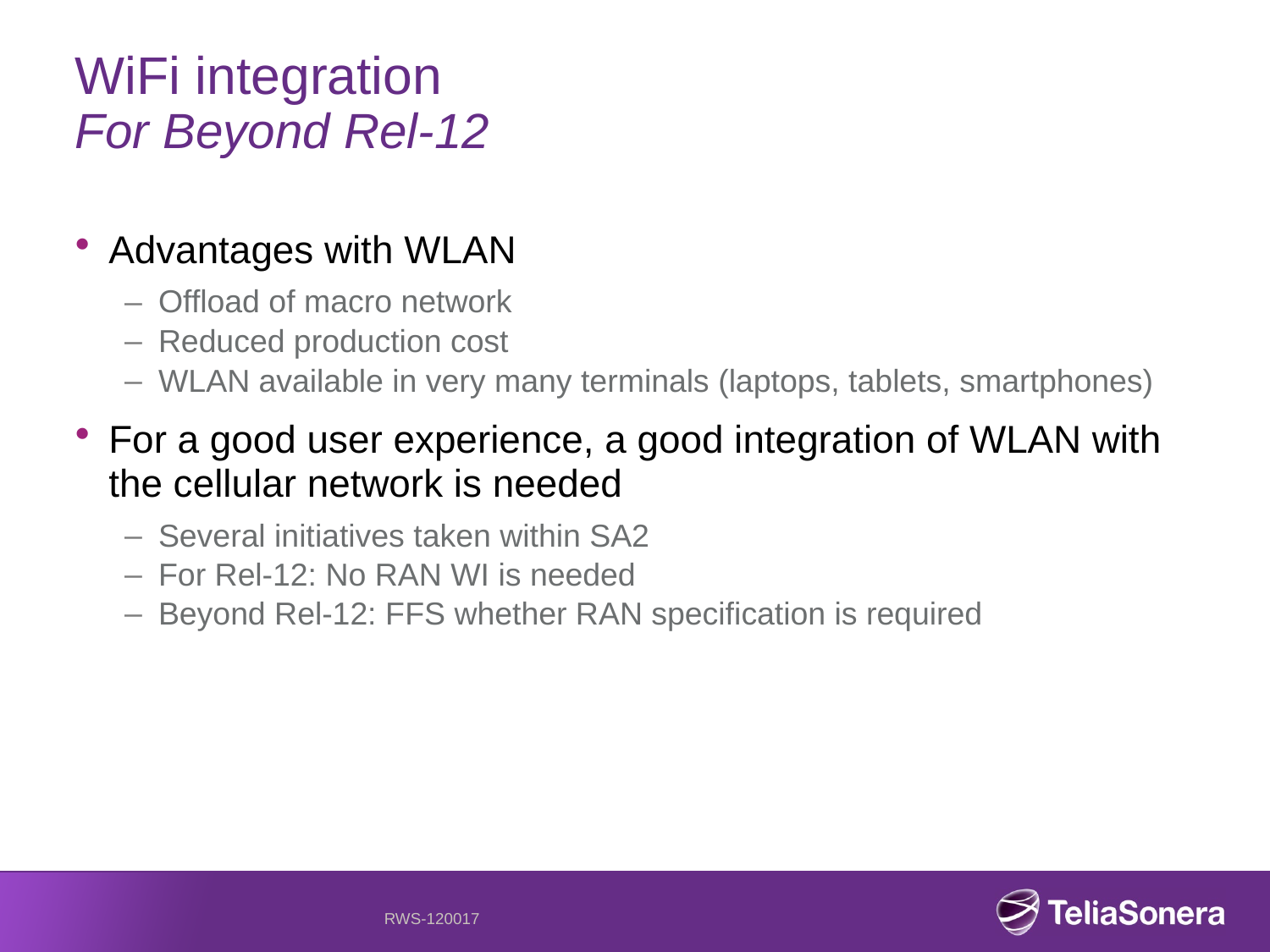

# WiFi integration For Beyond Rel-12
Advantages with WLAN
Offload of macro network
Reduced production cost
WLAN available in very many terminals (laptops, tablets, smartphones)
For a good user experience, a good integration of WLAN with the cellular network is needed
Several initiatives taken within SA2
For Rel-12: No RAN WI is needed
Beyond Rel-12: FFS whether RAN specification is required
RWS-120017